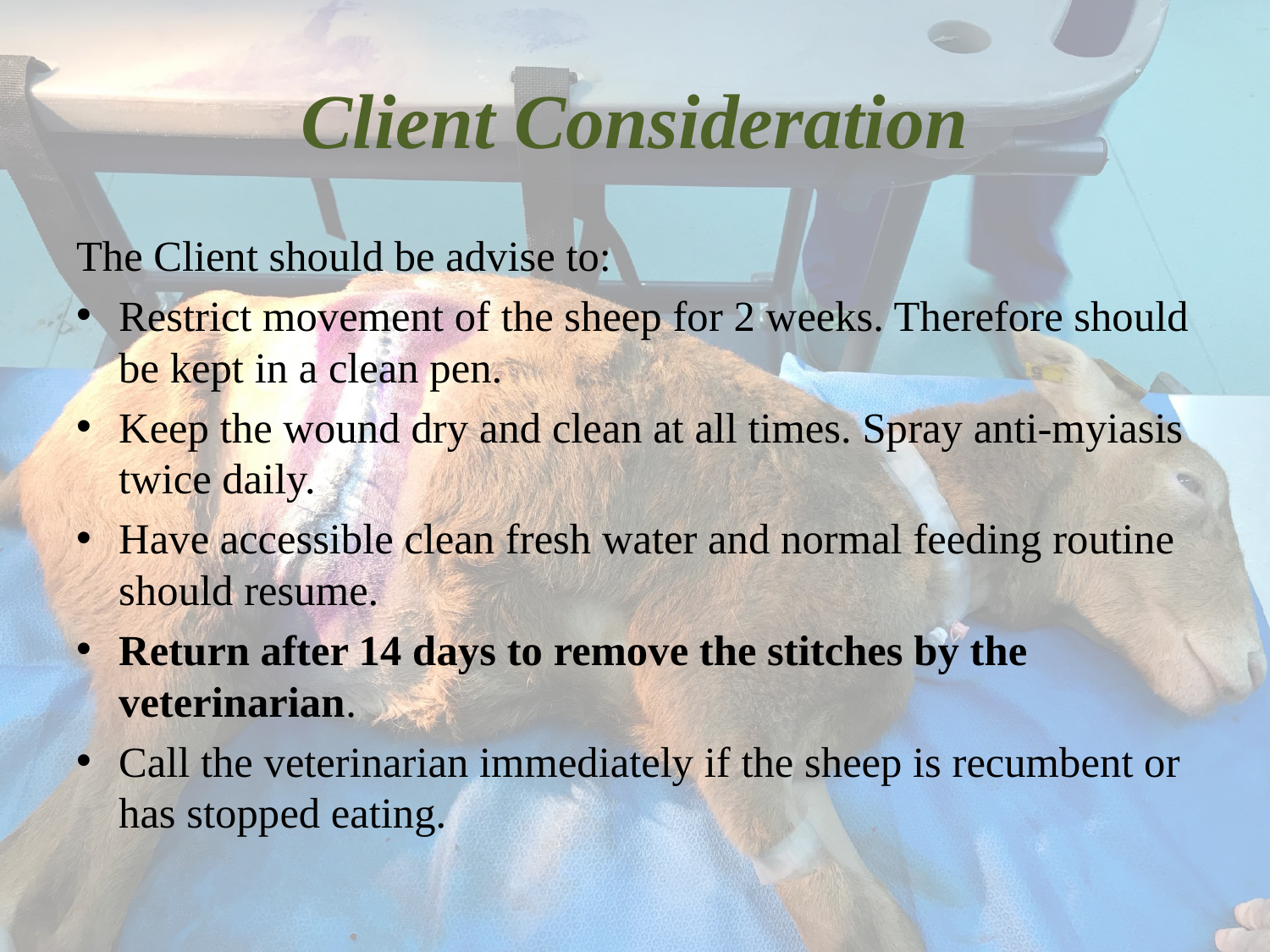

# Client Consideration
The Client should be advise to:
Restrict movement of the sheep for 2 weeks. Therefore should be kept in a clean pen.
Keep the wound dry and clean at all times. Spray anti-myiasis twice daily.
Have accessible clean fresh water and normal feeding routine should resume.
Return after 14 days to remove the stitches by the veterinarian.
Call the veterinarian immediately if the sheep is recumbent or has stopped eating.